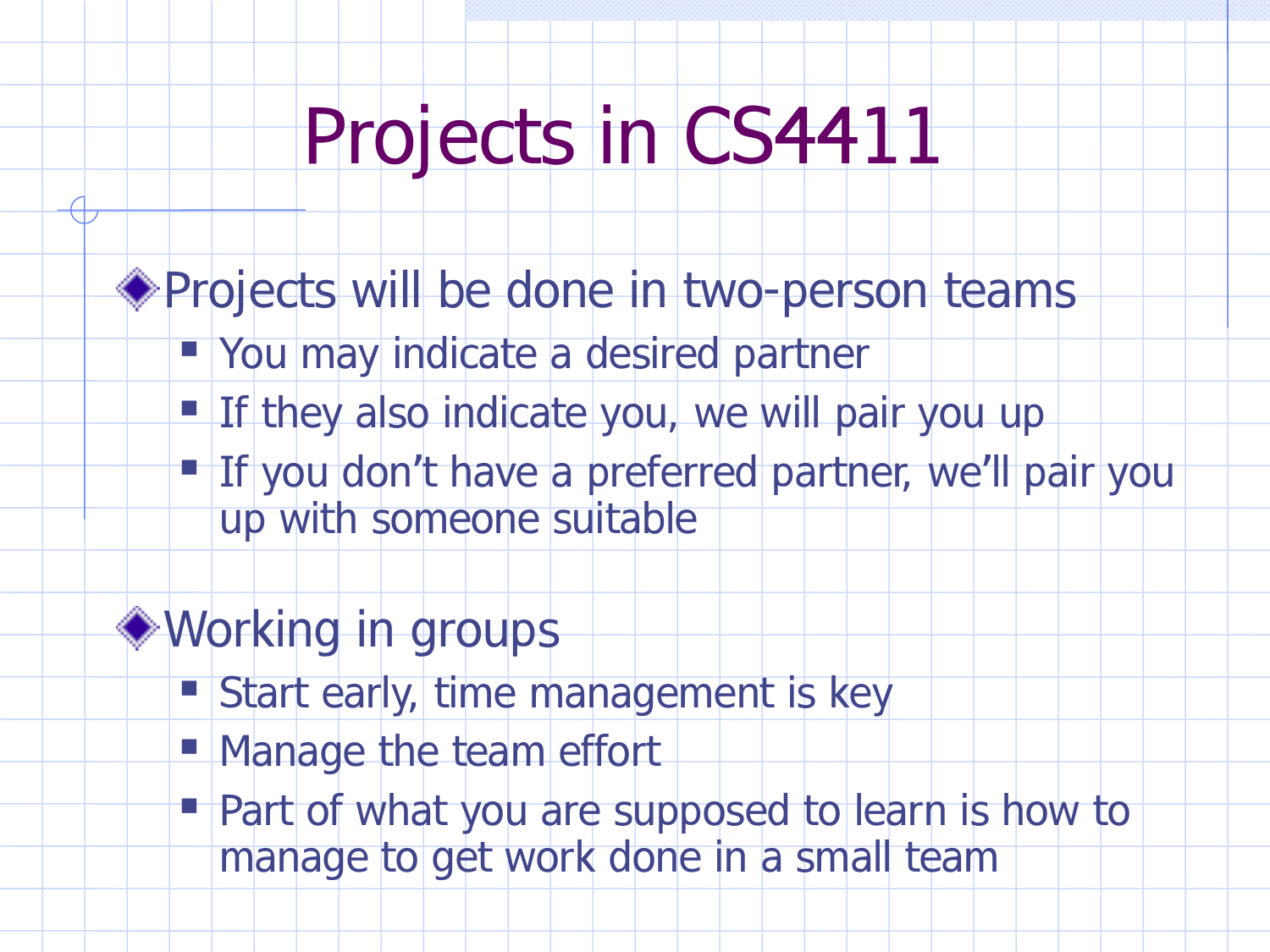

# Projects in CS4411
Projects will be done in two-person teams
You may indicate a desired partner
If they also indicate you, we will pair you up
If you don’t have a preferred partner, we’ll pair you up with someone suitable
Working in groups
Start early, time management is key
Manage the team effort
Part of what you are supposed to learn is how to manage to get work done in a small team